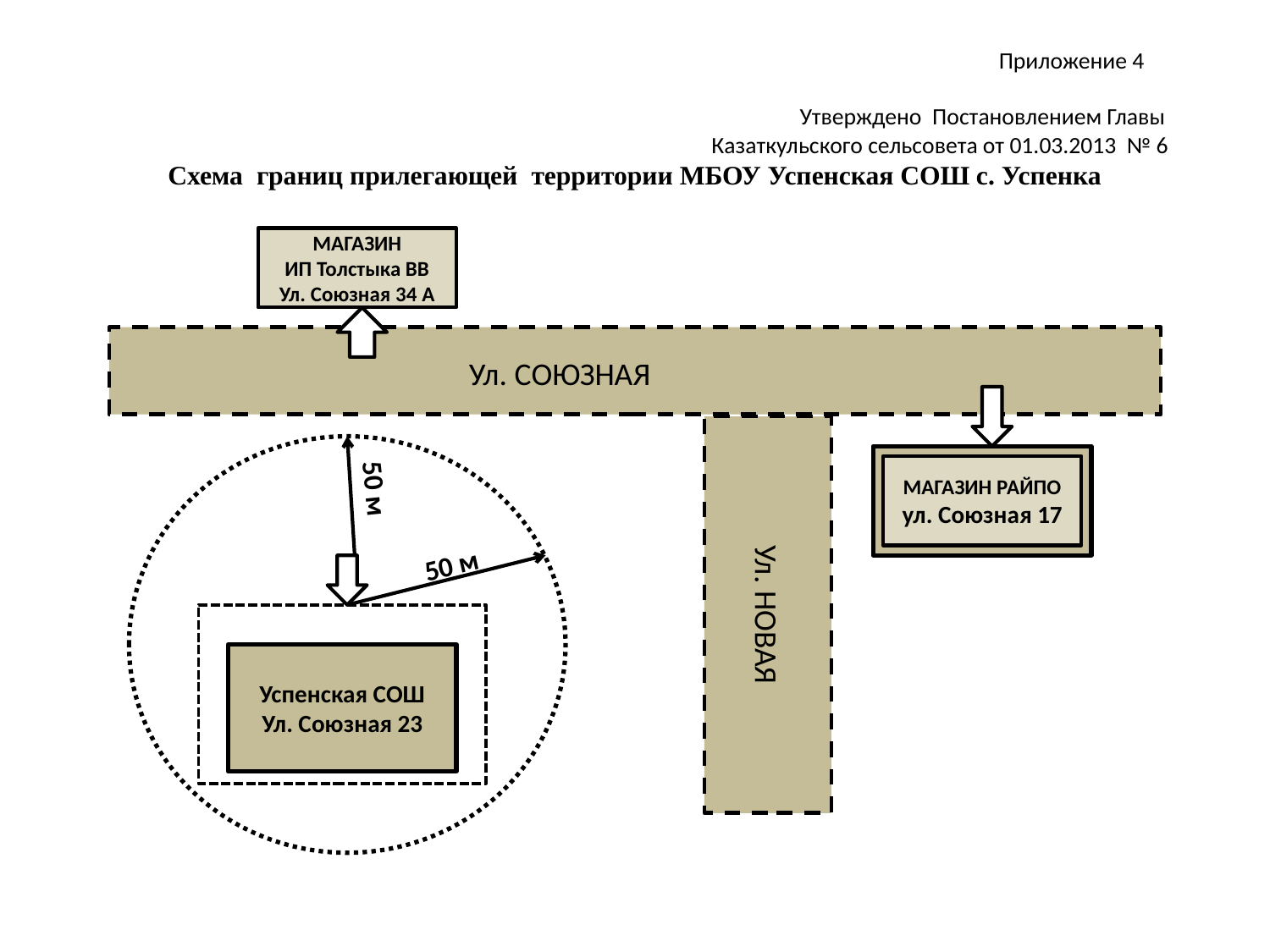

# Приложение 4 Утверждено  Постановлением Главы Казаткульского сельсовета от 01.03.2013  № 6 Схема  границ прилегающей  территории МБОУ Успенская СОШ с. Успенка

МАГАЗИН
ИП Толстыка ВВ
Ул. Союзная 34 А

Ул. СОЮЗНАЯ

Ул. НОВАЯ

МАГАЗИН РАЙПО
ул. Союзная 17

50 м
50 м

Успенская СОШ
Ул. Союзная 23
Успенская СОШ
Ул. Союзная 23